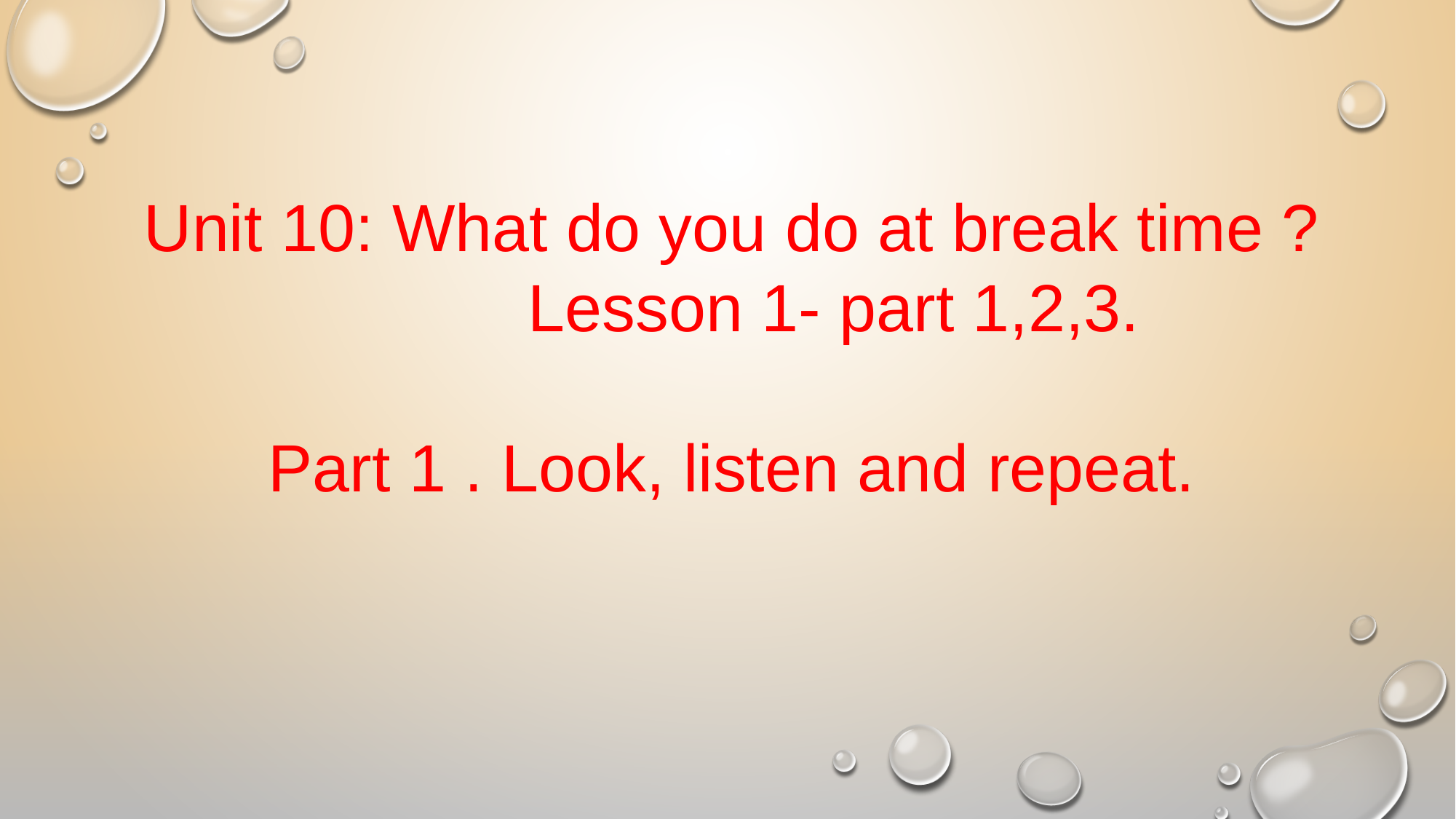

Unit 10: What do you do at break time ?
           Lesson 1- part 1,2,3.

Part 1 . Look, listen and repeat.